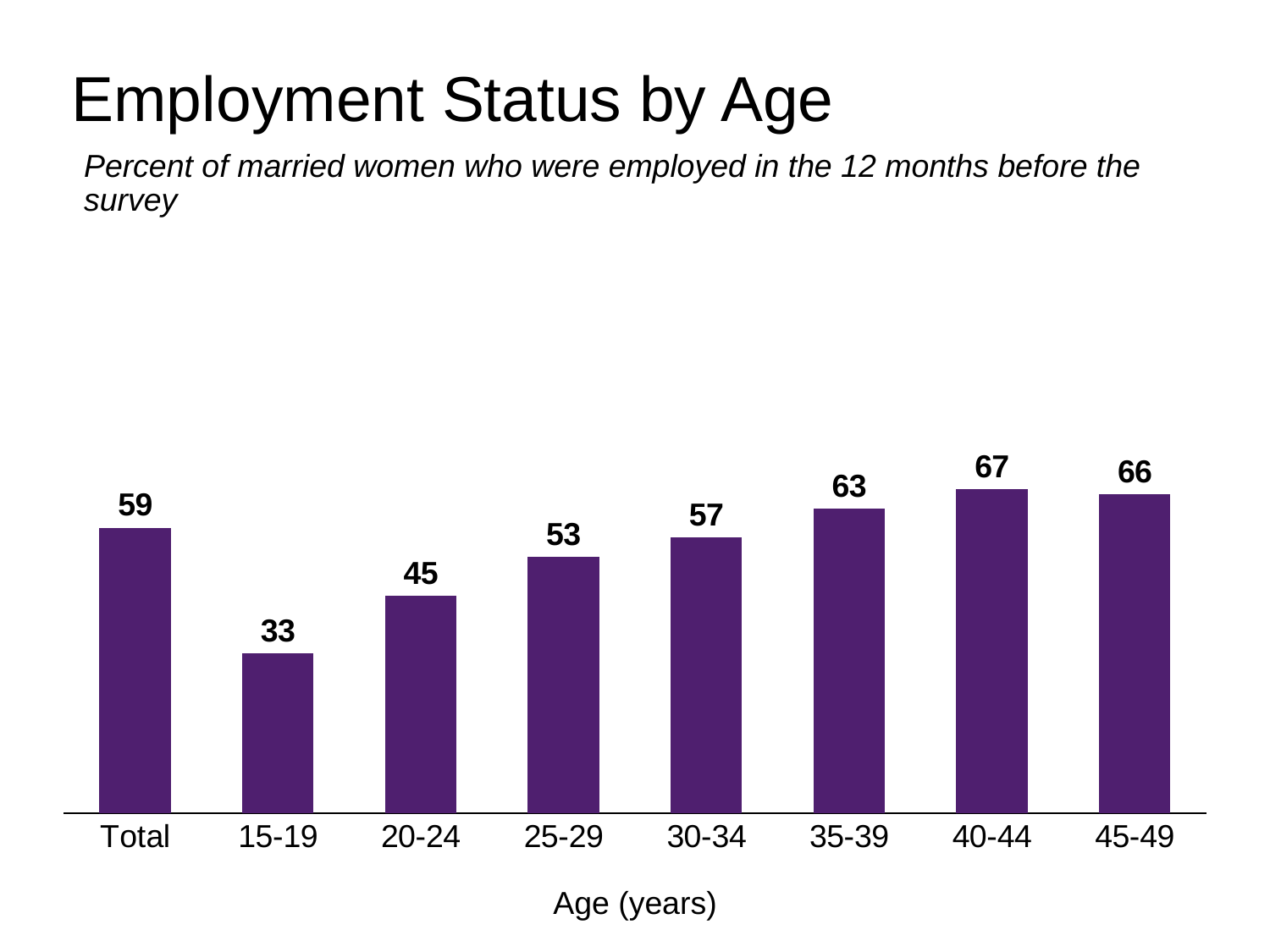

# Employment Status by Age
Percent of married women who were employed in the 12 months before the survey

### Chart

| Category | Women |
|---|---|
| Total | 59.0 |
| 15-19 | 33.0 |
| 20-24 | 45.0 |
| 25-29 | 53.0 |
| 30-34 | 57.0 |
| 35-39 | 63.0 |
| 40-44 | 67.0 |
| 45-49 | 66.0 |
Age (years)